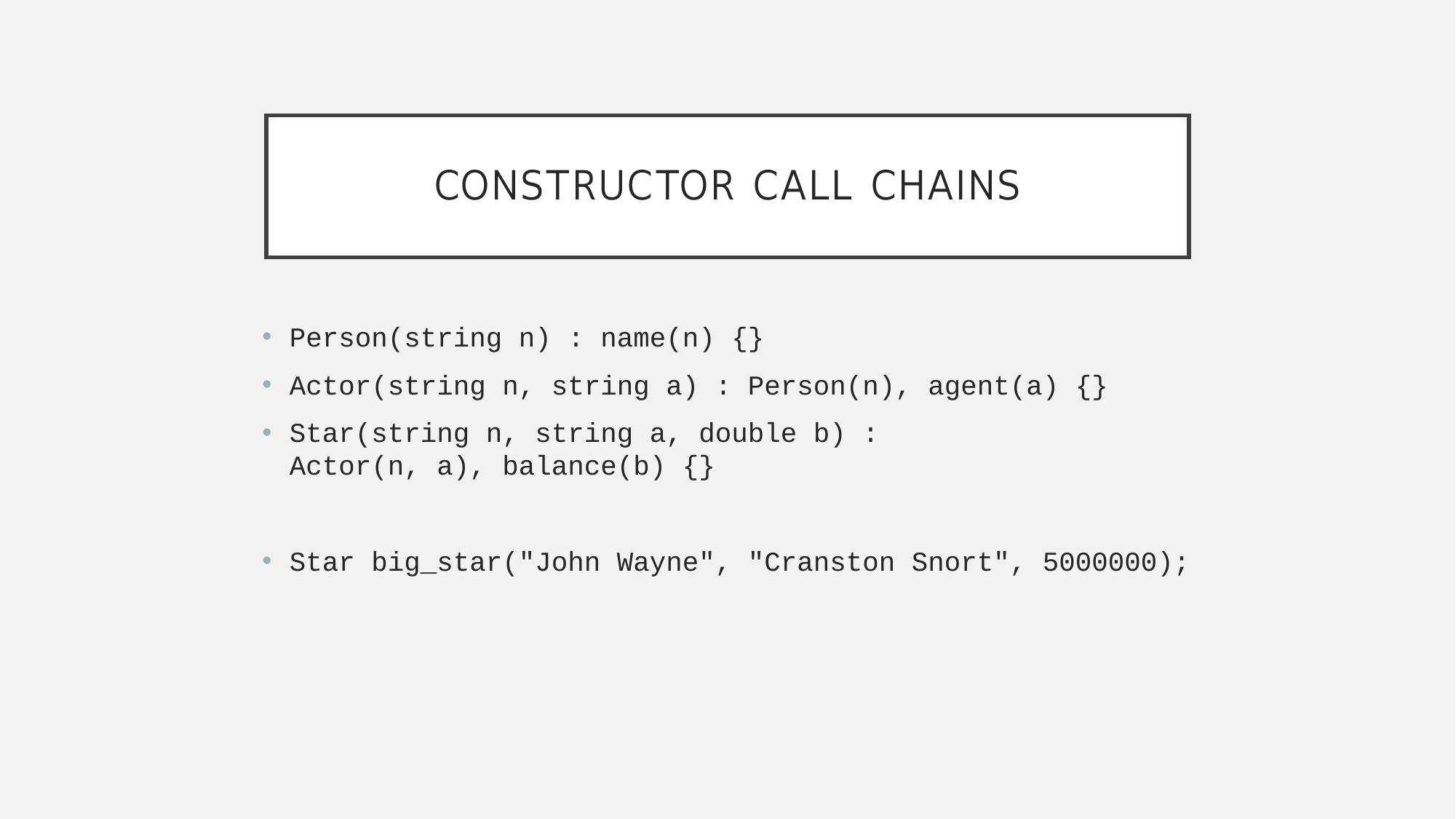

# Constructor Call Chains
Person(string n) : name(n) {}
Actor(string n, string a) : Person(n), agent(a) {}
Star(string n, string a, double b) : 			Actor(n, a), balance(b) {}

Star big_star("John Wayne", "Cranston Snort", 5000000);